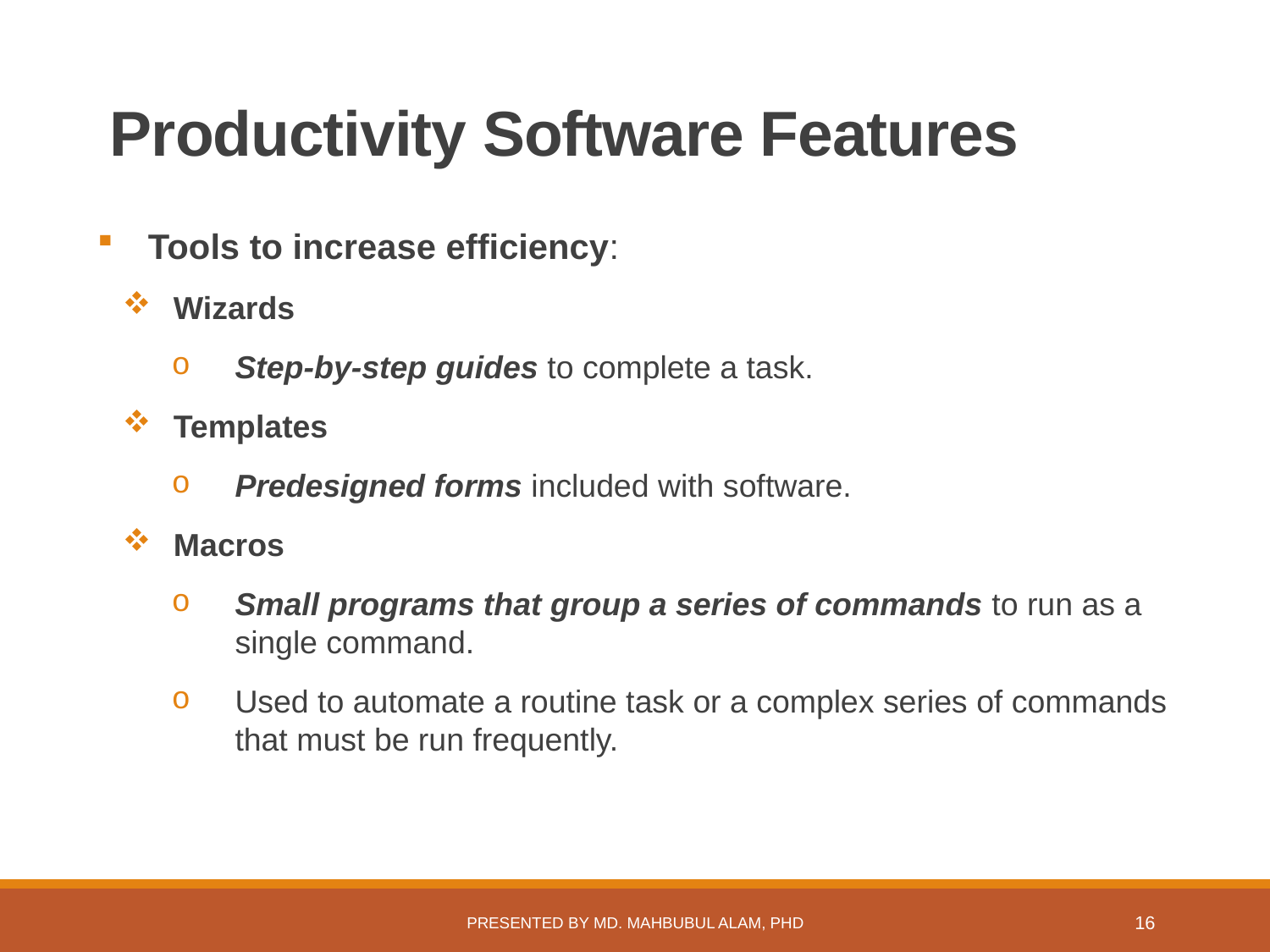

# Productivity Software Features
Tools to increase efficiency:
Wizards
Step-by-step guides to complete a task.
Templates
Predesigned forms included with software.
Macros
Small programs that group a series of commands to run as a single command.
Used to automate a routine task or a complex series of commands that must be run frequently.

Presented by Md. Mahbubul Alam, PhD
16